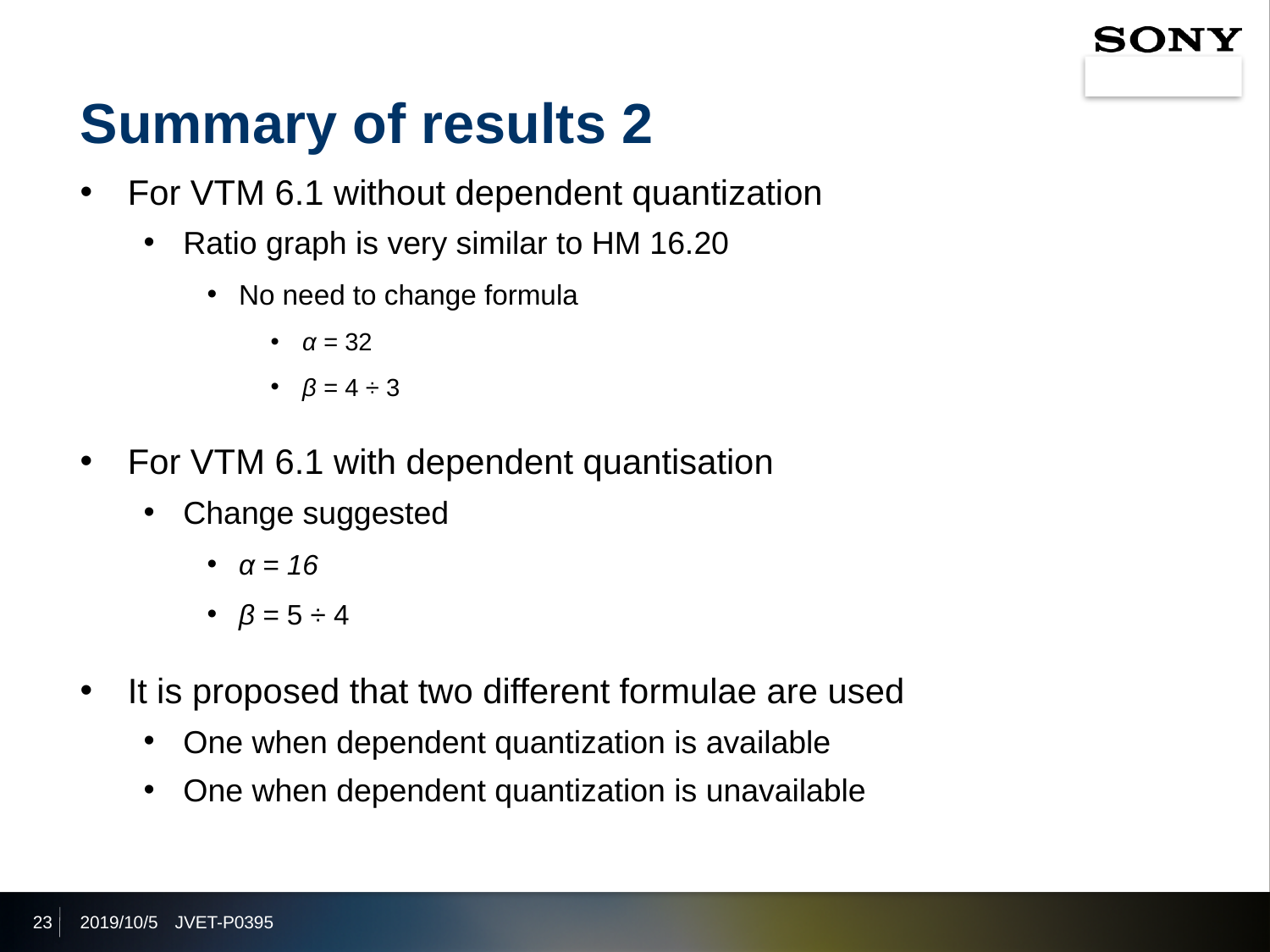

# Summary of results 2
For VTM 6.1 without dependent quantization
Ratio graph is very similar to HM 16.20
No need to change formula
α = 32
β = 4 ÷ 3

For VTM 6.1 with dependent quantisation
Change suggested
α = 16
β = 5 ÷ 4

It is proposed that two different formulae are used
One when dependent quantization is available
One when dependent quantization is unavailable
23
2019/10/5
JVET-P0395